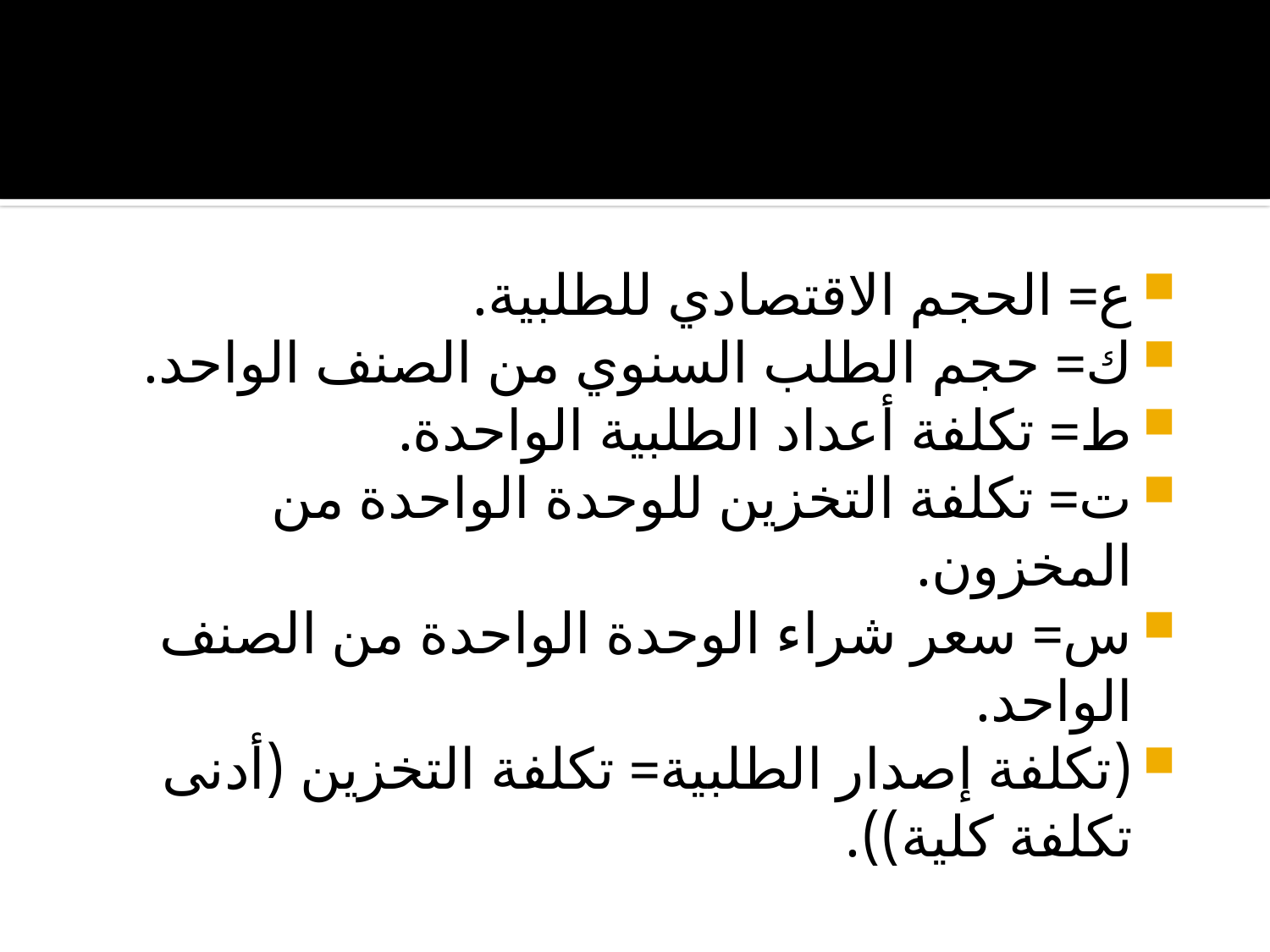

ع= الحجم الاقتصادي للطلبية.
ك= حجم الطلب السنوي من الصنف الواحد.
ط= تكلفة أعداد الطلبية الواحدة.
ت= تكلفة التخزين للوحدة الواحدة من المخزون.
س= سعر شراء الوحدة الواحدة من الصنف الواحد.
(تكلفة إصدار الطلبية= تكلفة التخزين (أدنى تكلفة كلية)).